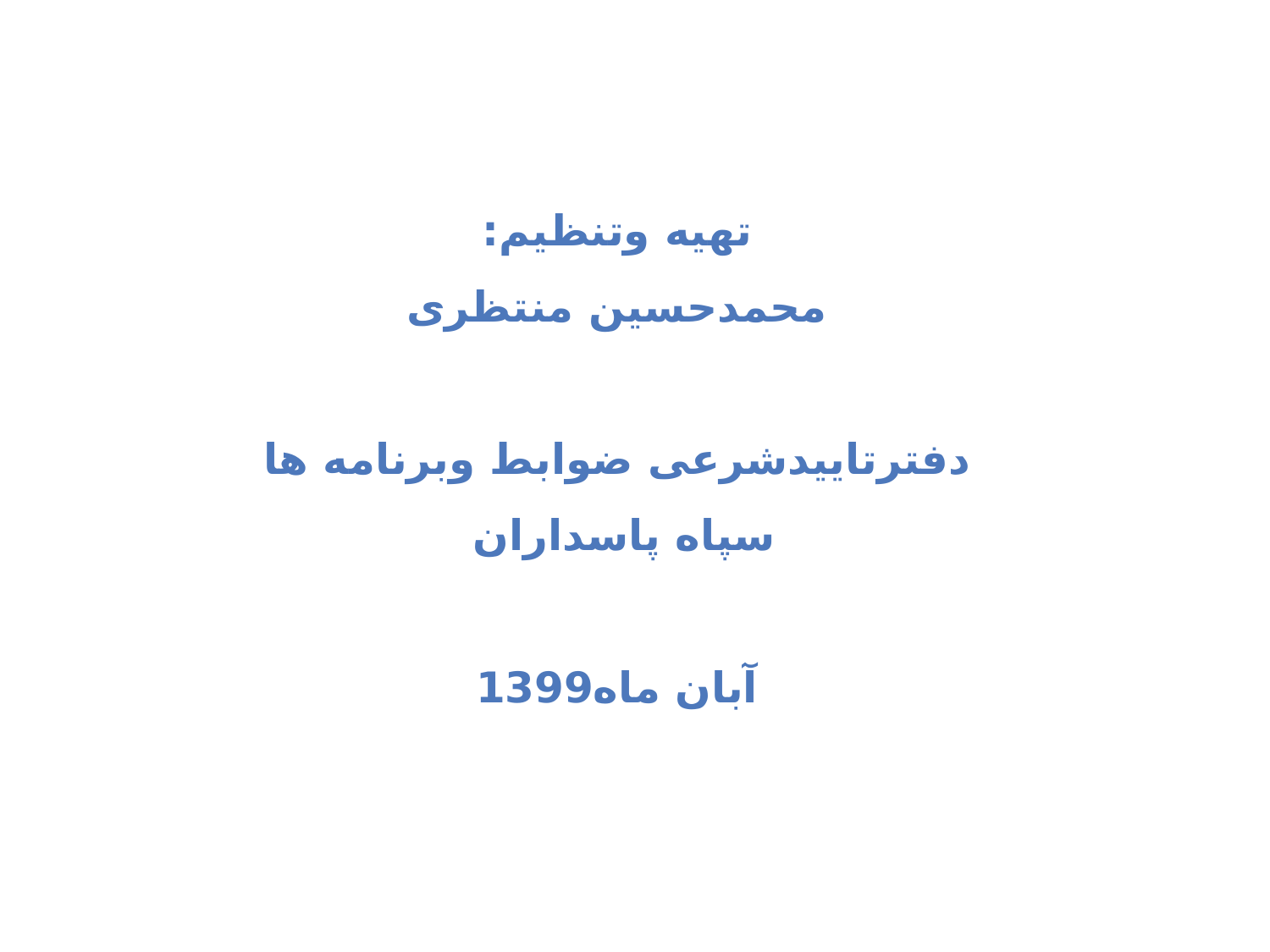

# تهیه وتنظیم: محمدحسین منتظری دفترتاییدشرعی ضوابط وبرنامه ها سپاه پاسداران آبان ماه1399